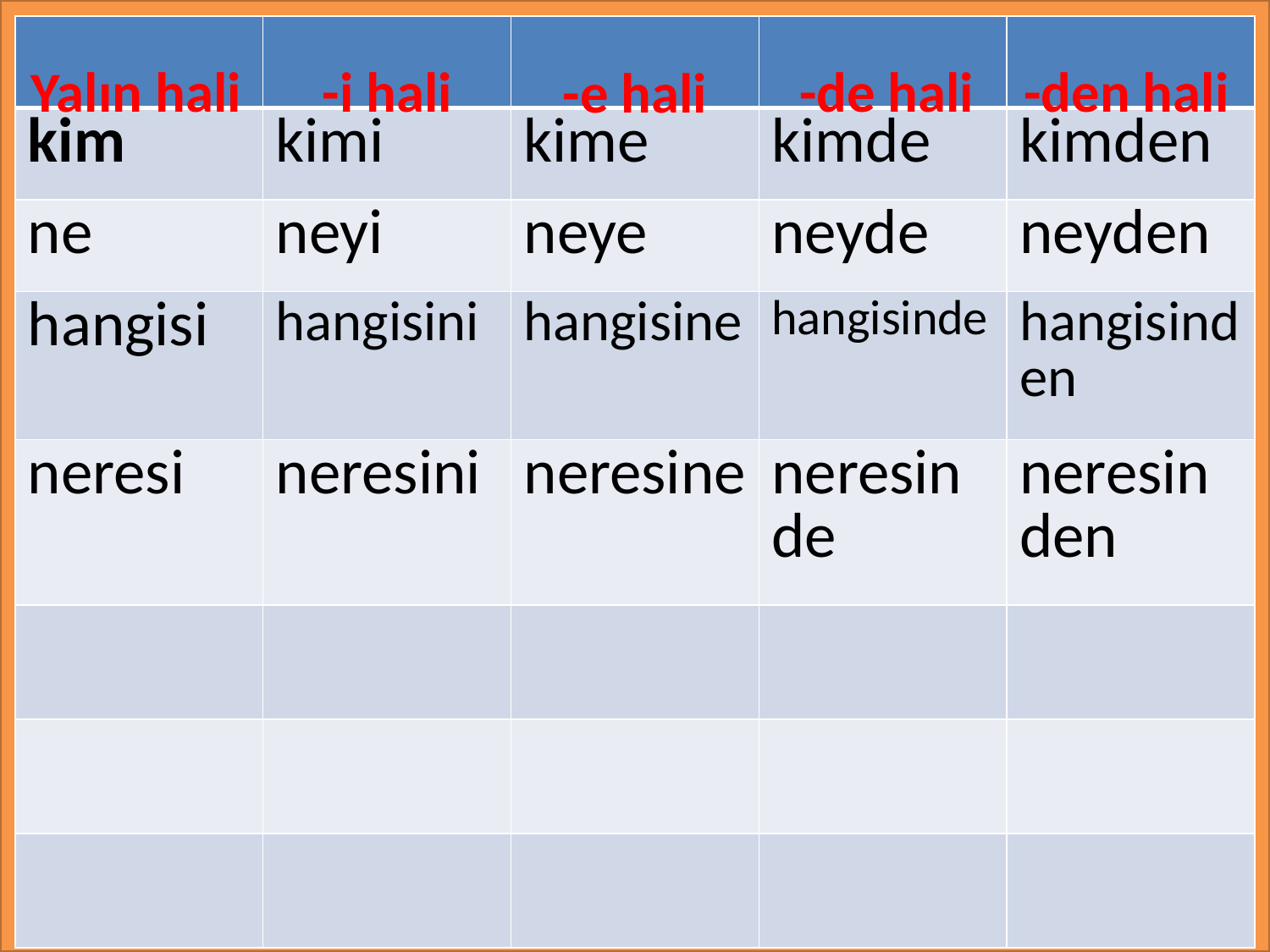

|  |  |  |  |  |
| --- | --- | --- | --- | --- |
| kim | kimi | kime | kimde | kimden |
| ne | neyi | neye | neyde | neyden |
| hangisi | hangisini | hangisine | hangisinde | hangisinden |
| neresi | neresini | neresine | neresinde | neresinden |
|  |  |  |  |  |
|  |  |  |  |  |
|  |  |  |  |  |
Yalın hali
-i hali
-den hali
-de hali
-e hali

#